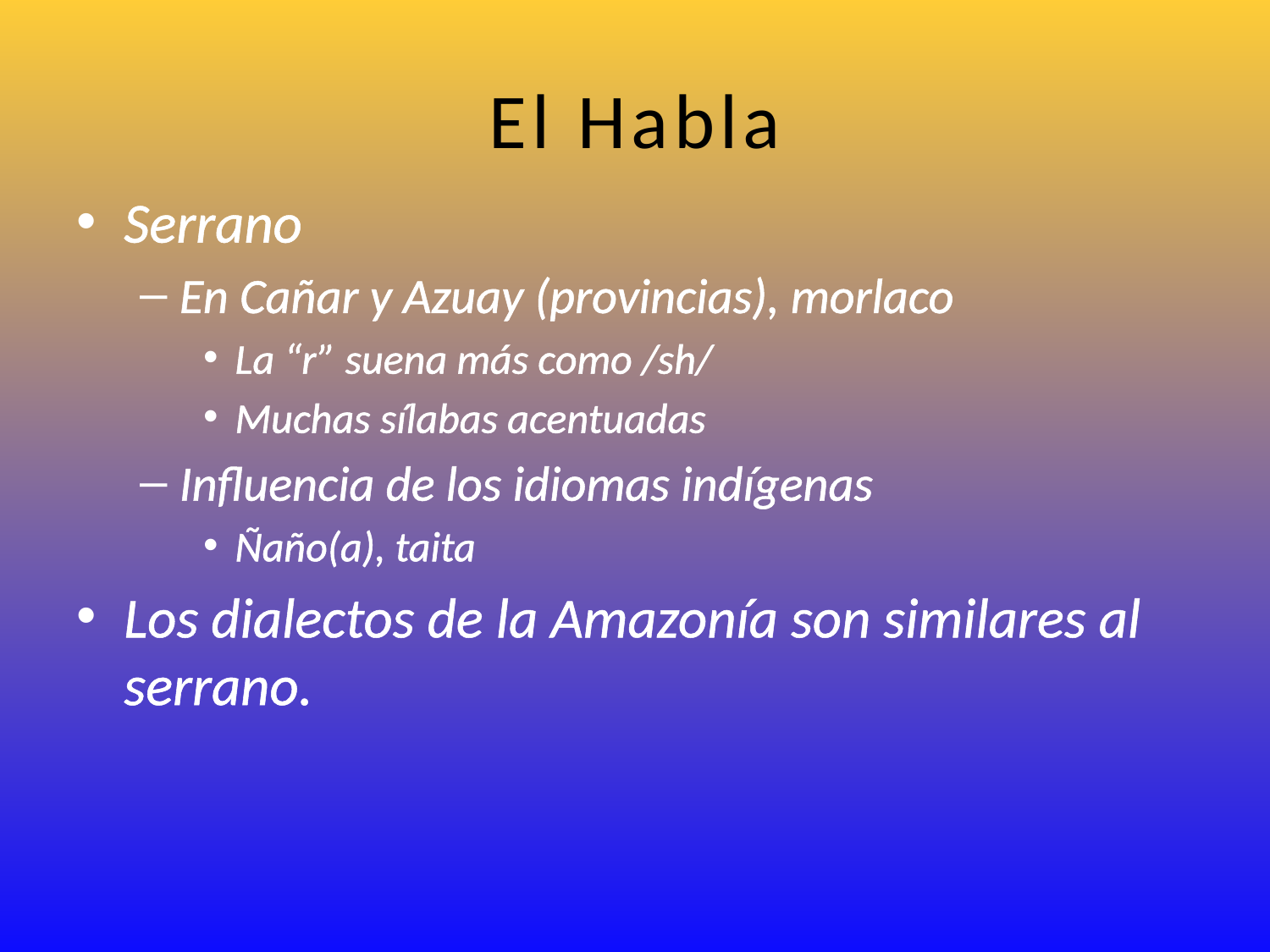

# El Habla
Serrano
En Cañar y Azuay (provincias), morlaco
La “r” suena más como /sh/
Muchas sílabas acentuadas
Influencia de los idiomas indígenas
Ñaño(a), taita
Los dialectos de la Amazonía son similares al serrano.